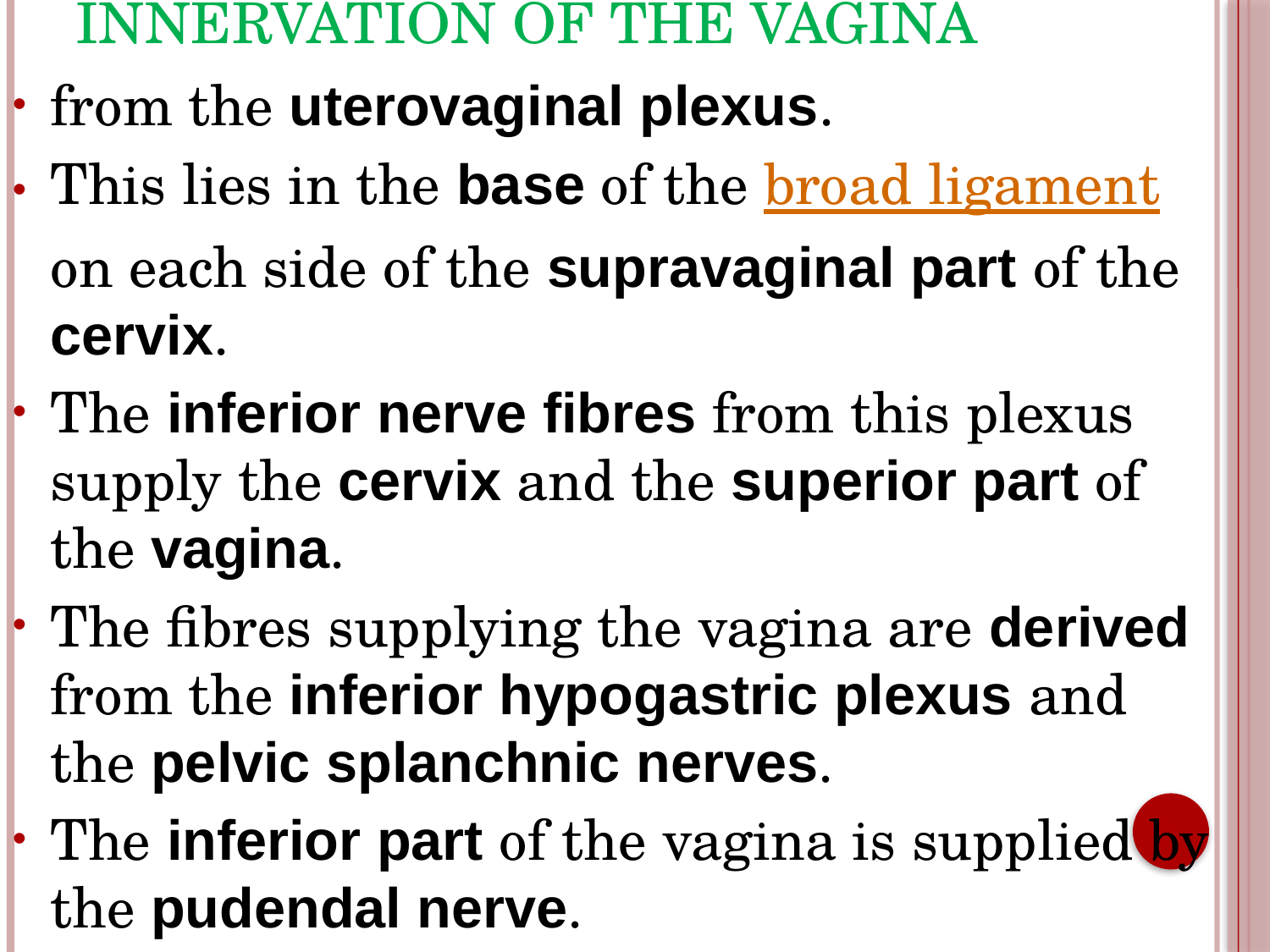

# Innervation of the Vagina
from the uterovaginal plexus.
This lies in the base of the broad ligament on each side of the supravaginal part of the cervix.
The inferior nerve fibres from this plexus supply the cervix and the superior part of the vagina.
The fibres supplying the vagina are derived from the inferior hypogastric plexus and the pelvic splanchnic nerves.
The inferior part of the vagina is supplied by the pudendal nerve.